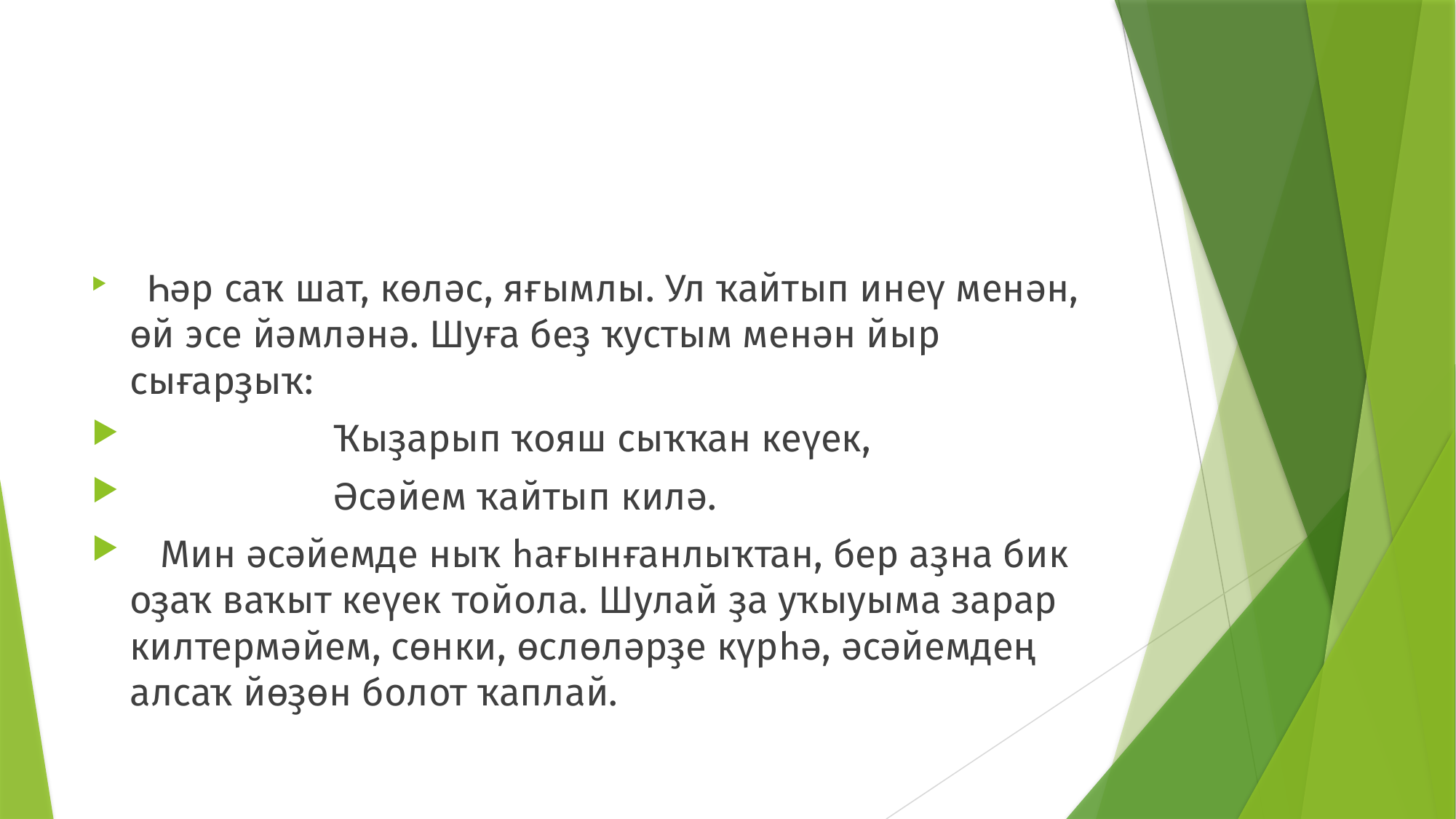

#
   Һәр саҡ шат, көләс, яғымлы. Ул ҡайтып инеү менән, өй эсе йәмләнә. Шуға беҙ ҡустым менән йыр сығарҙыҡ:
                    Ҡыҙарып ҡояш сыҡҡан кеүек,
                    Әсәйем ҡайтып килә.
   Мин әсәйемде ныҡ һағынғанлыҡтан, бер аҙна бик оҙаҡ ваҡыт кеүек тойола. Шулай ҙа уҡыуыма зарар килтермәйем, сөнки, өслөләрҙе күрһә, әсәйемдең алсаҡ йөҙөн болот ҡаплай.